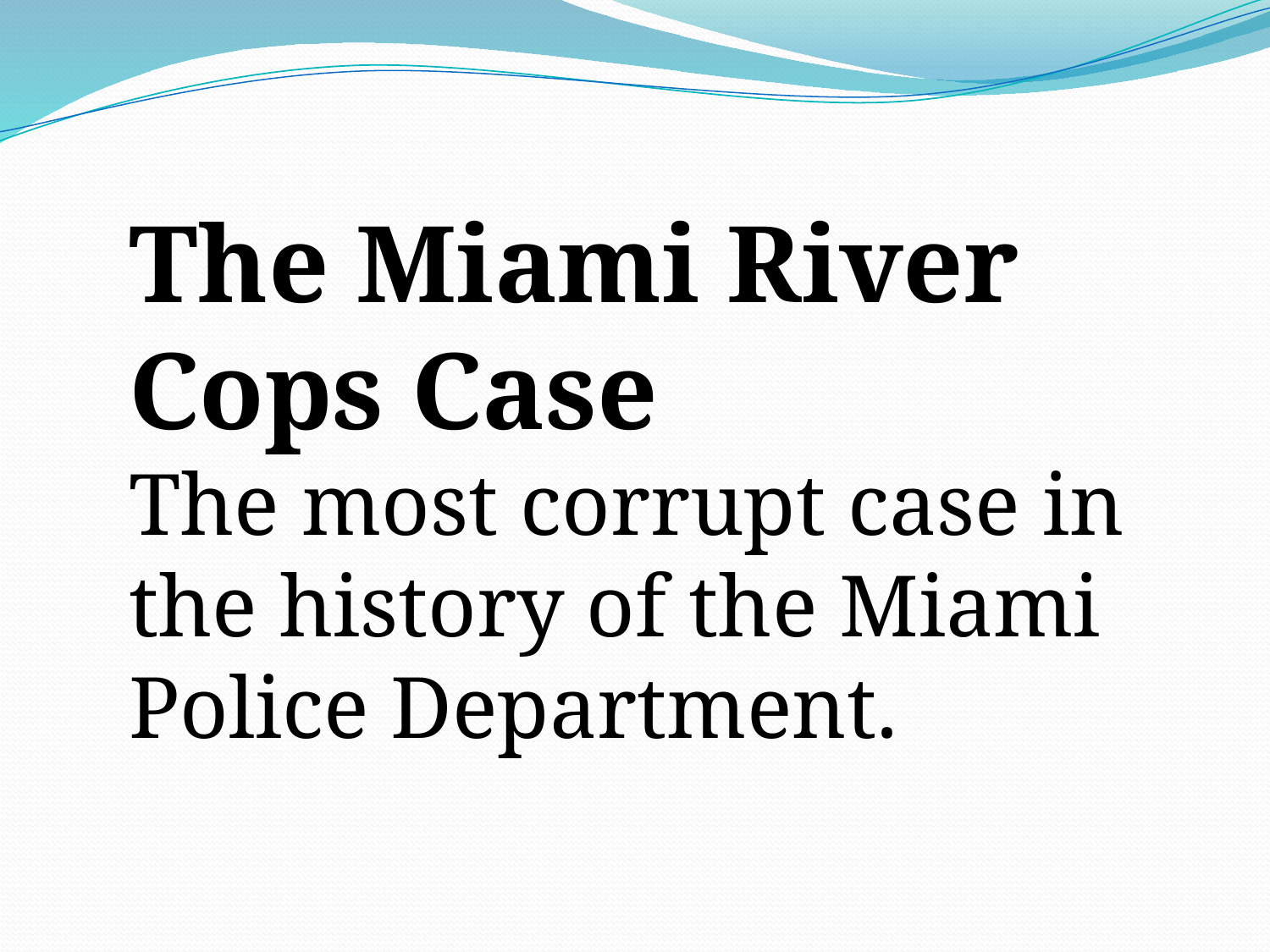

The Miami River Cops Case
The most corrupt case in the history of the Miami Police Department.